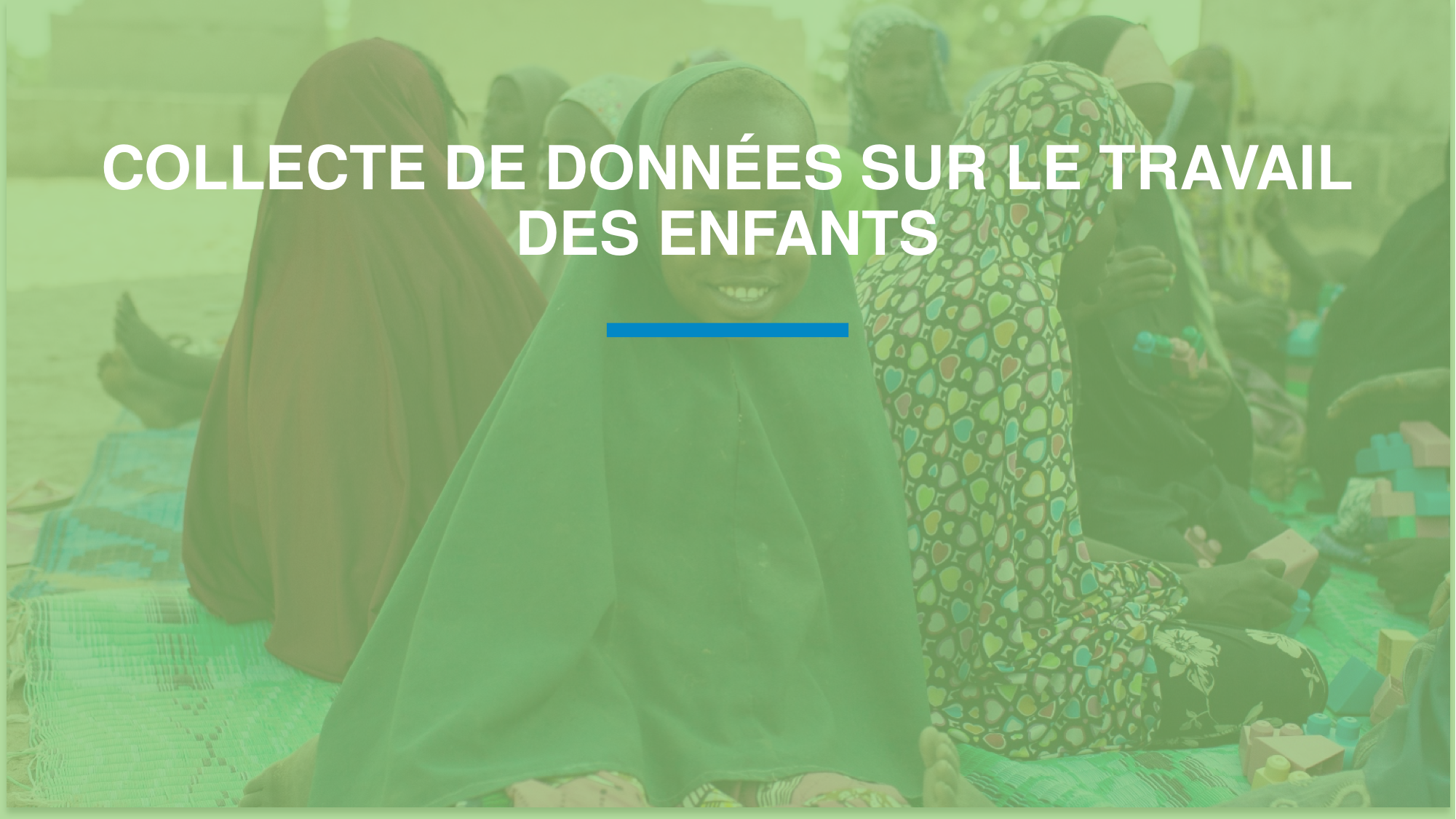

COLLECTE DE DONNÉES SUR LE TRAVAIL DES ENFANTS